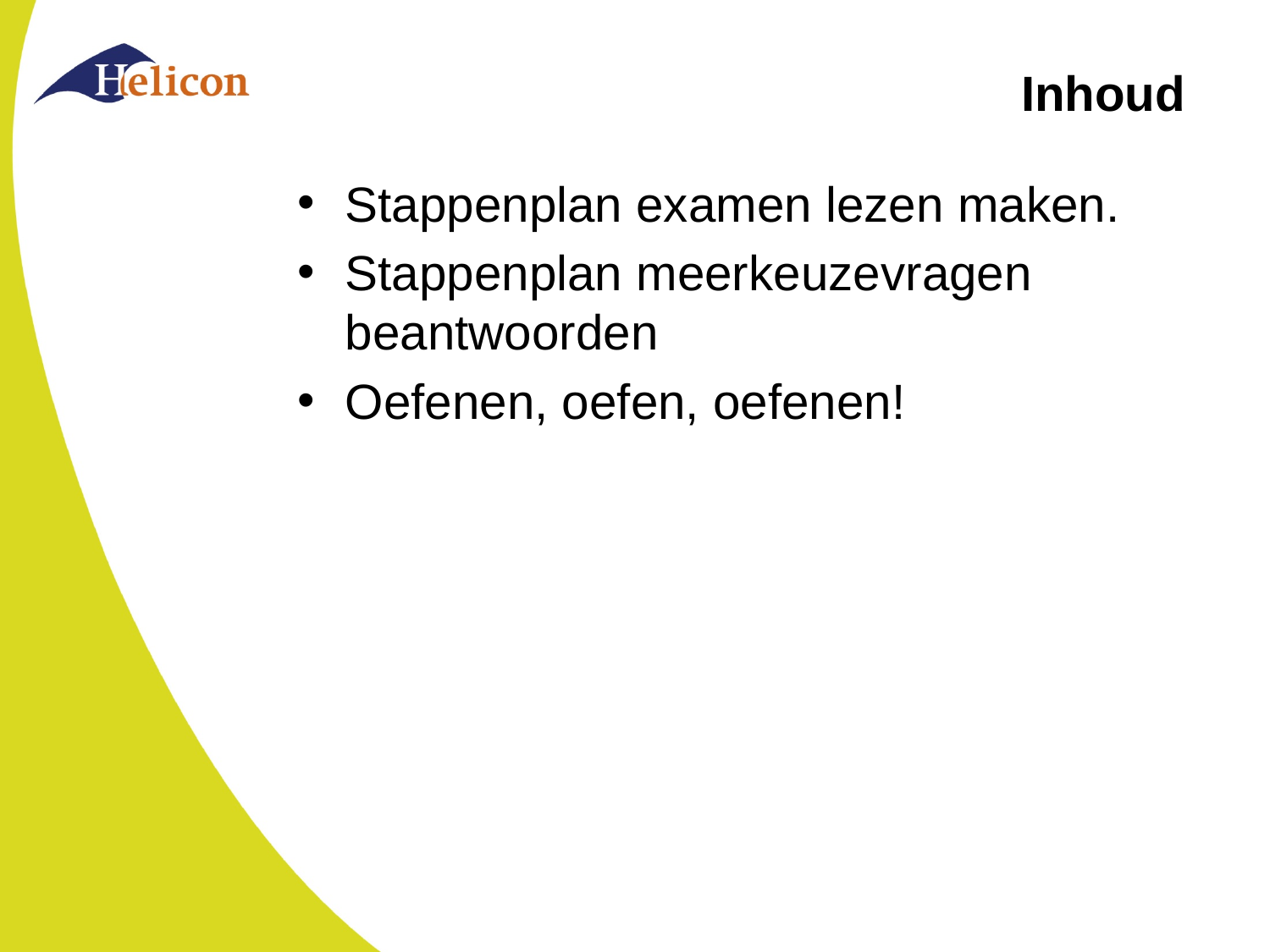

# Inhoud
Stappenplan examen lezen maken.
Stappenplan meerkeuzevragen beantwoorden
Oefenen, oefen, oefenen!